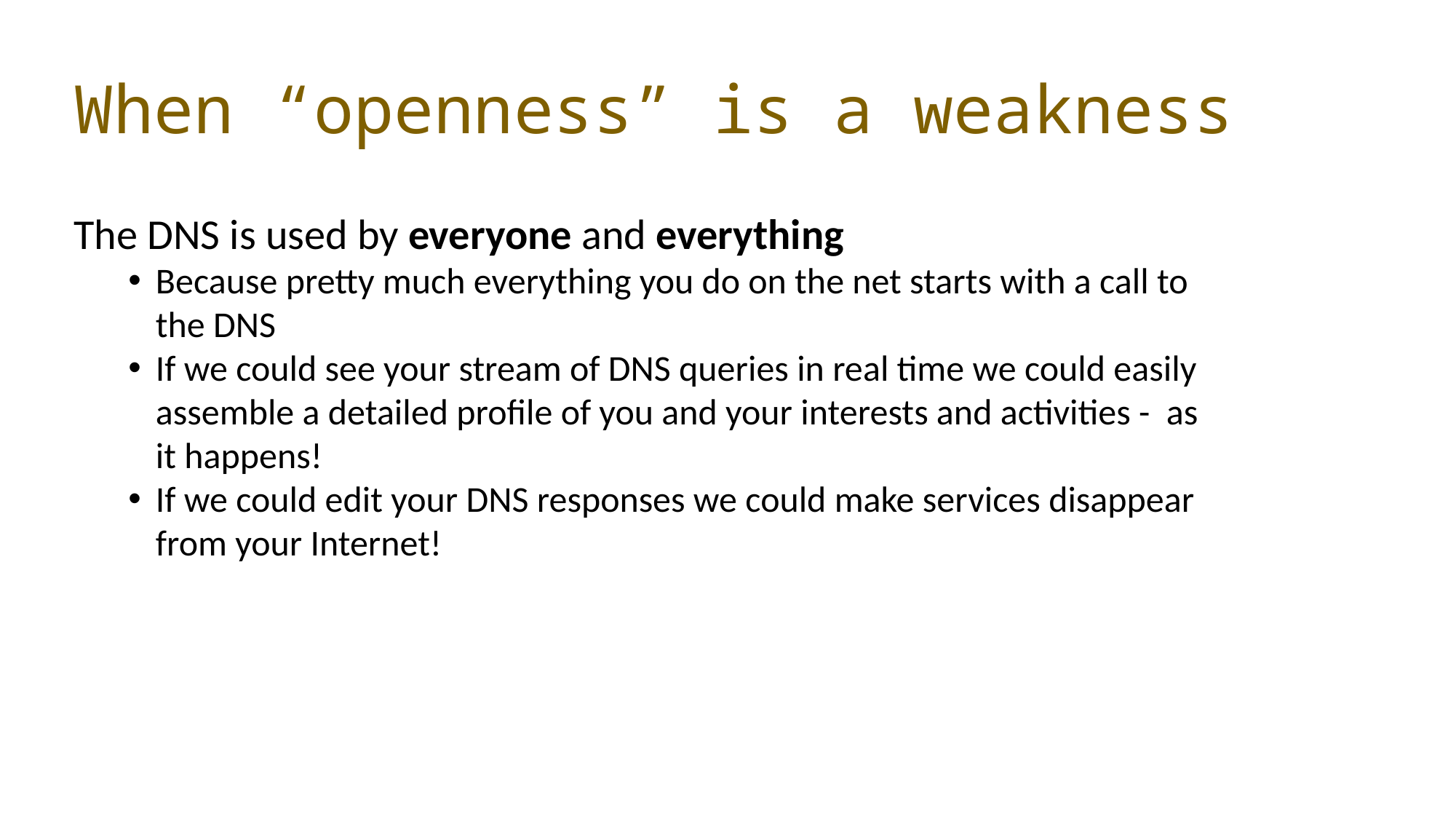

# When “openness” is a weakness
The DNS is used by everyone and everything
Because pretty much everything you do on the net starts with a call to the DNS
If we could see your stream of DNS queries in real time we could easily assemble a detailed profile of you and your interests and activities -  as it happens!
If we could edit your DNS responses we could make services disappear from your Internet!